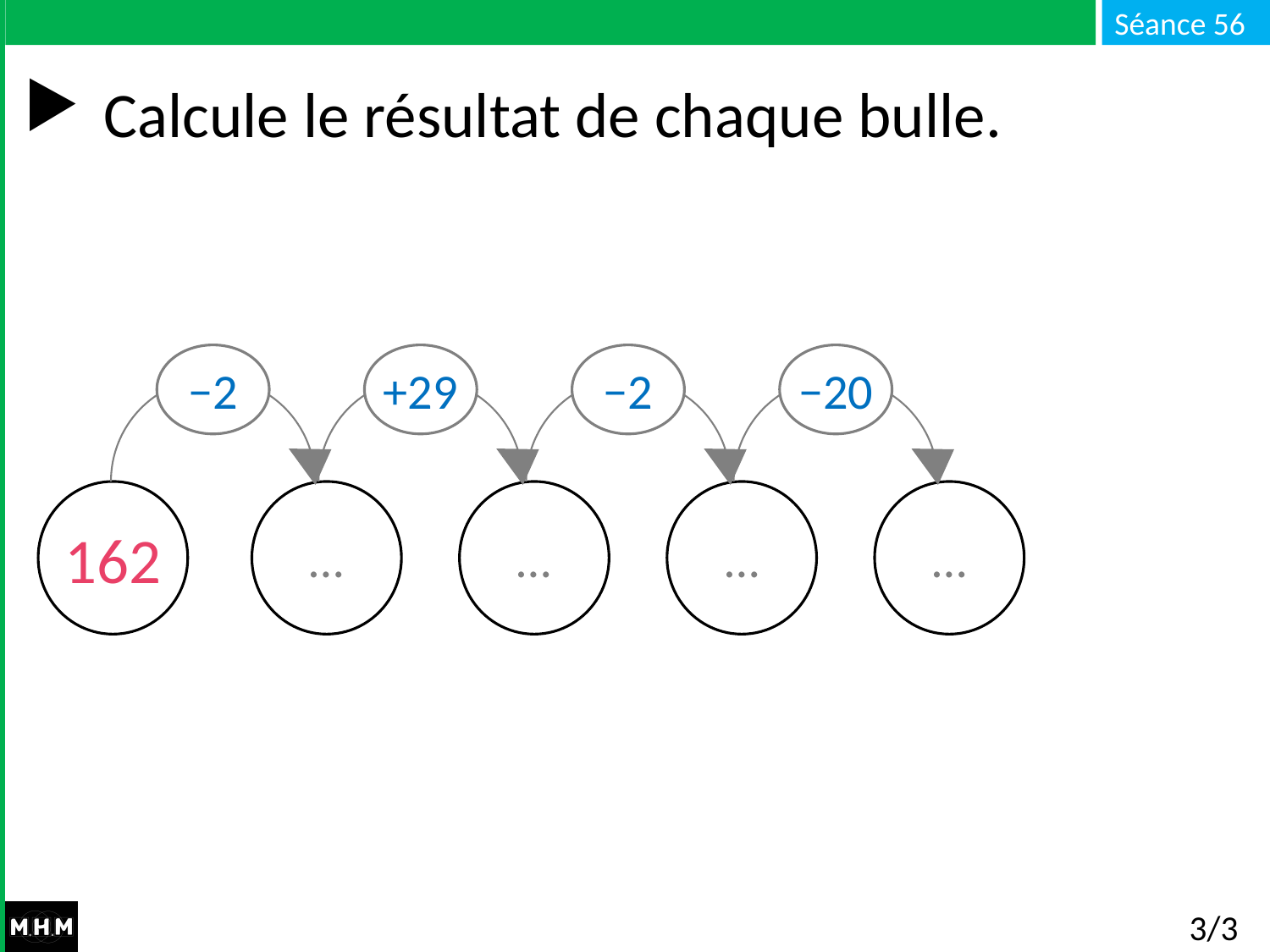

# Calcule le résultat de chaque bulle.
−2
+29
−2
−20

162
…
…
…
…
3/3